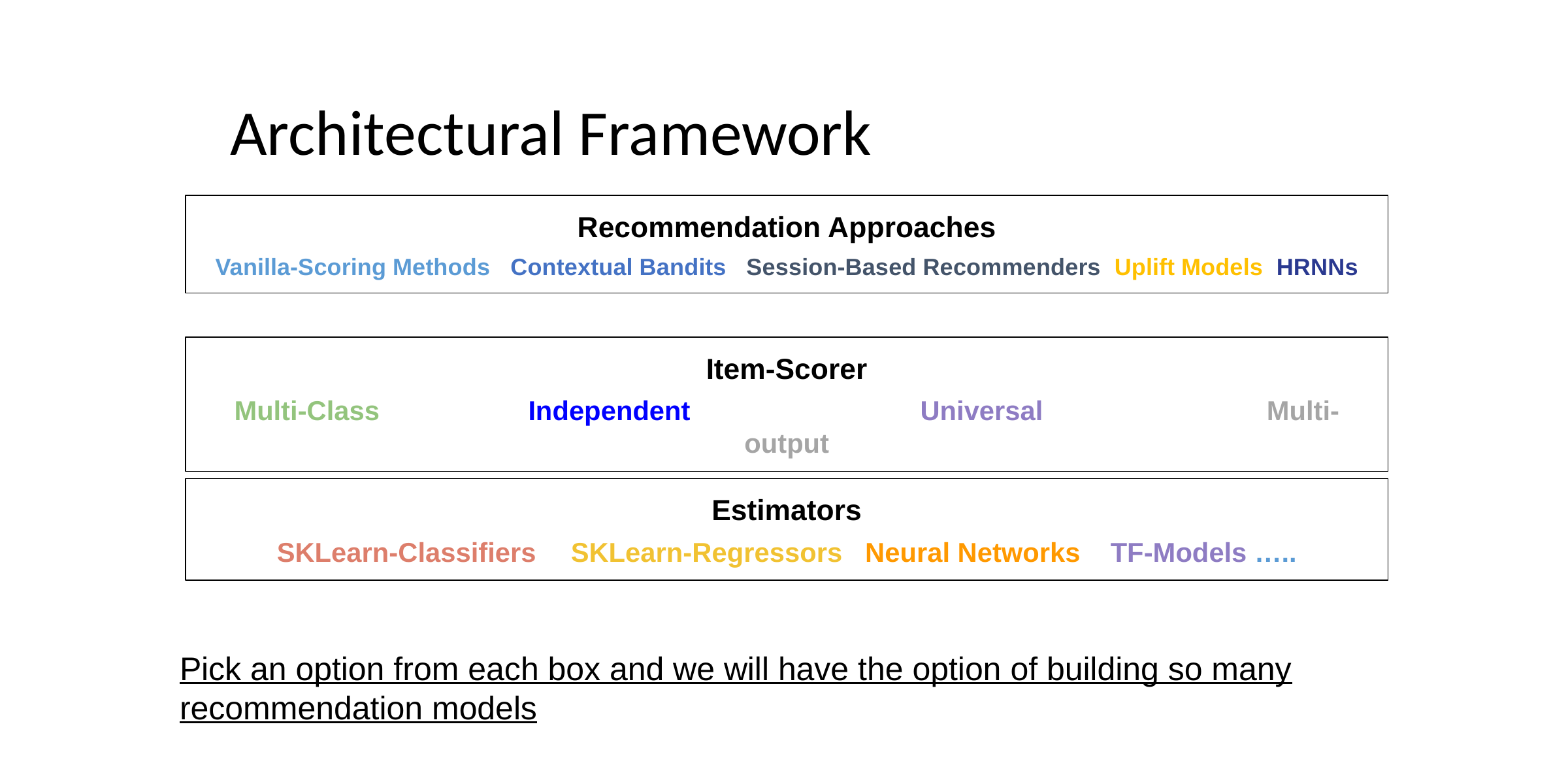

# Architectural Framework
Recommendation Approaches
Vanilla-Scoring Methods   Contextual Bandits   Session-Based Recommenders  Uplift Models  HRNNs
Item-Scorer
Multi-Class  		Independent 			Universal  		       Multi-output
Estimators
SKLearn-Classifiers 	SKLearn-Regressors   Neural Networks    TF-Models …..
Pick an option from each box and we will have the option of building so many recommendation models